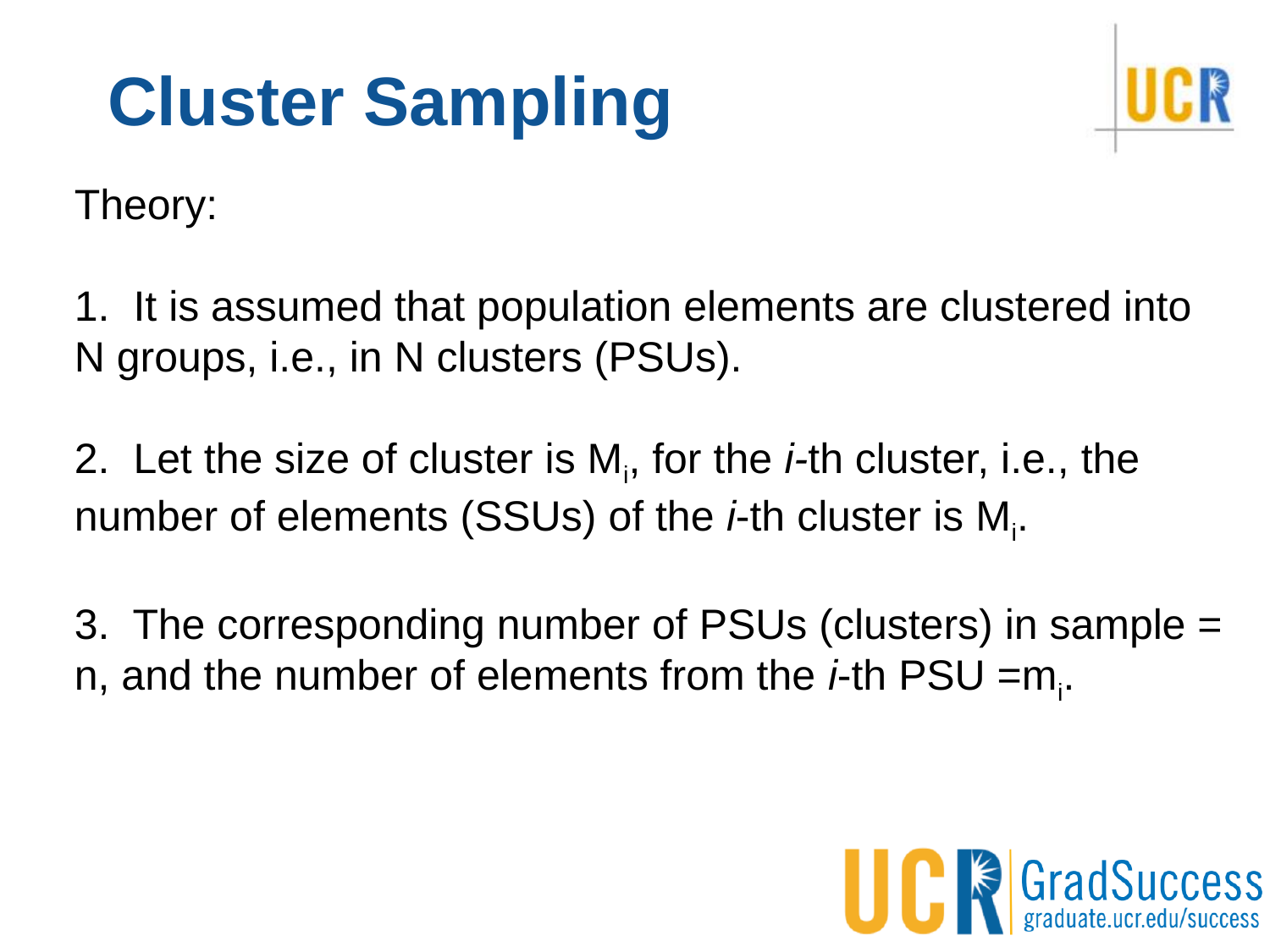

# Cluster Sampling
Theory:

1.  It is assumed that population elements are clustered into N groups, i.e., in N clusters (PSUs).

2.  Let the size of cluster is Mi, for the i-th cluster, i.e., the number of elements (SSUs) of the i-th cluster is Mi.

3.  The corresponding number of PSUs (clusters) in sample = n, and the number of elements from the i-th PSU =mi.